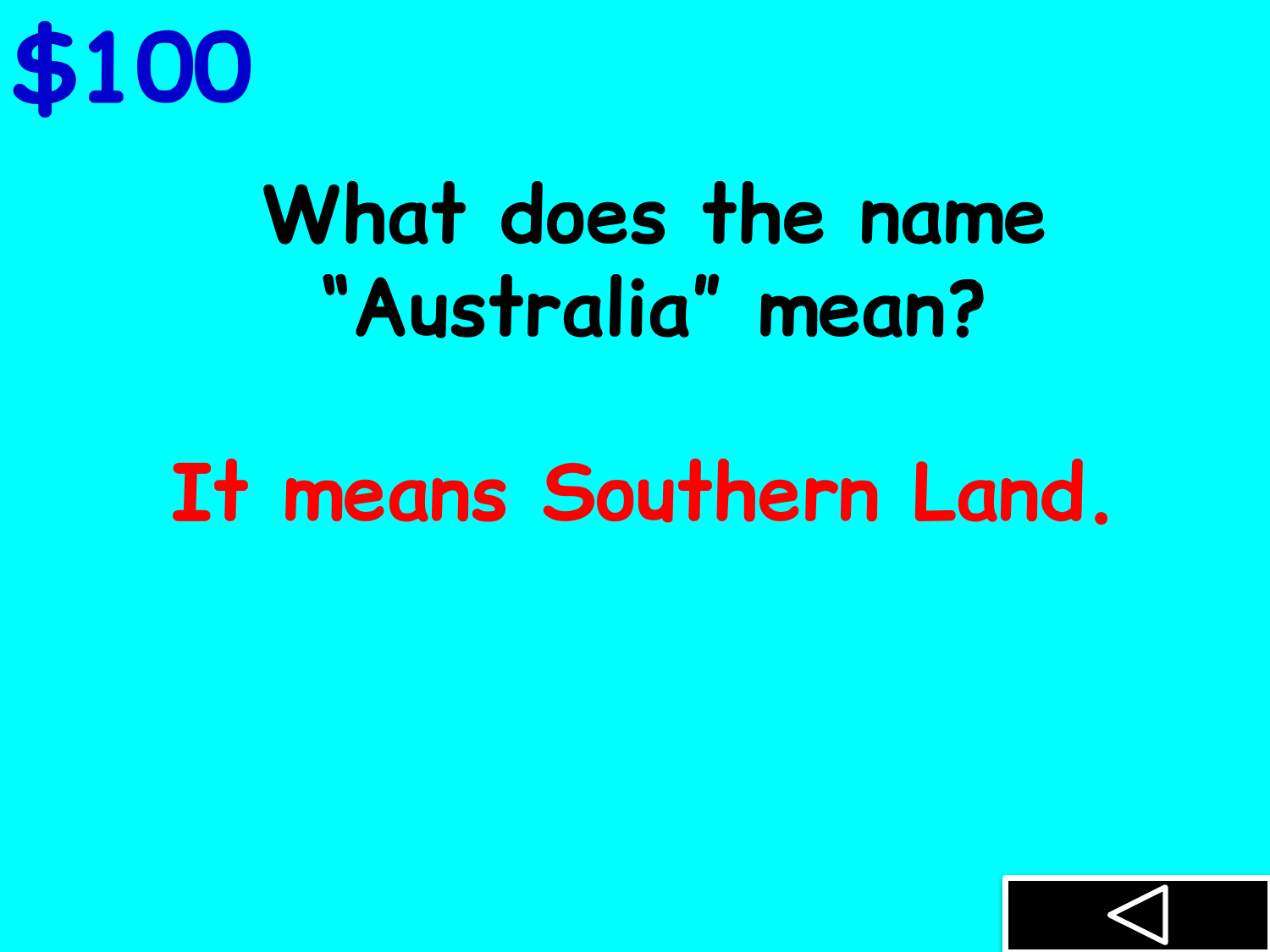

$100
What does the name “Australia” mean?
It means Southern Land.